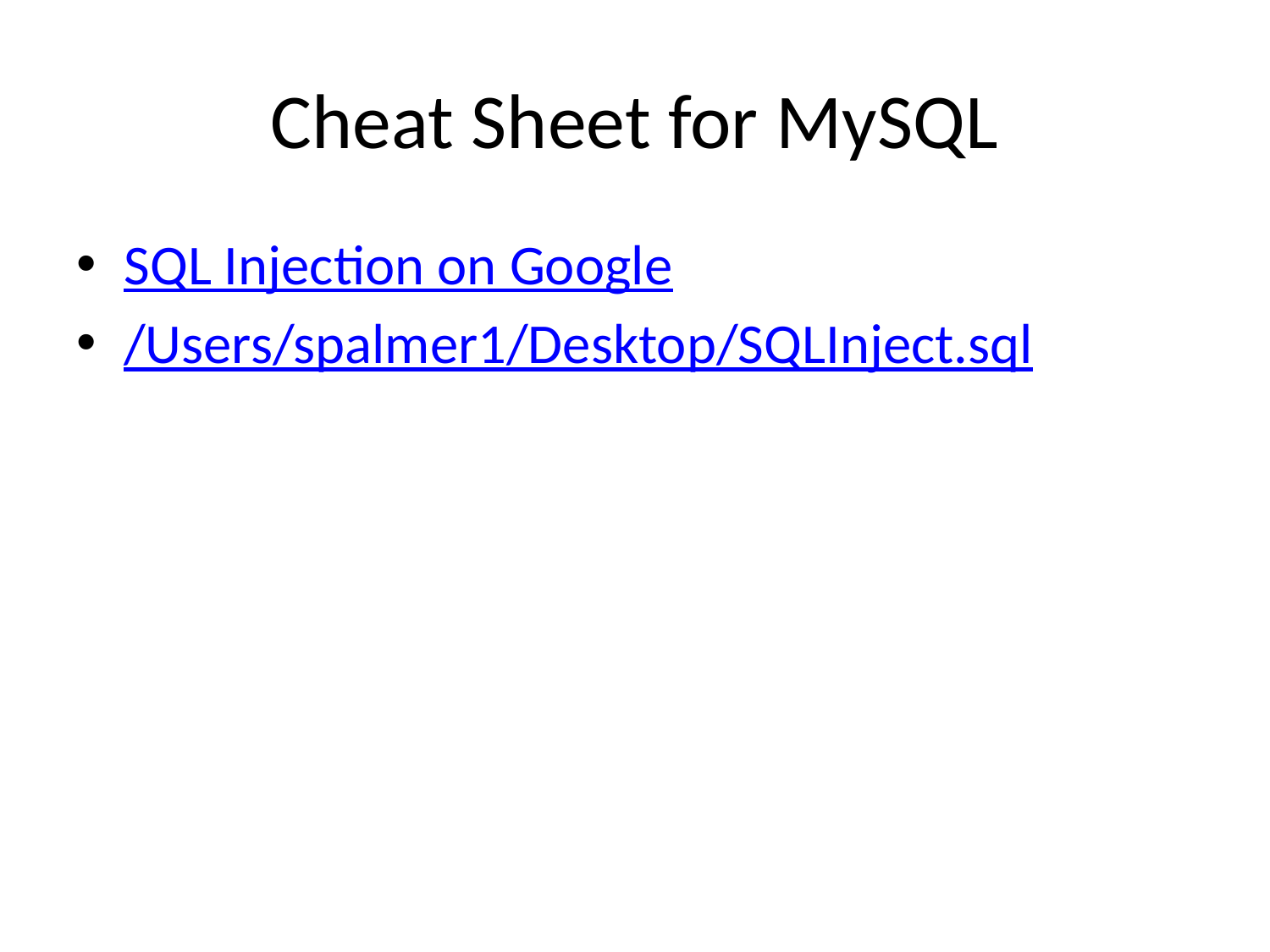

# Cheat Sheet for MySQL
SQL Injection on Google
/Users/spalmer1/Desktop/SQLInject.sql